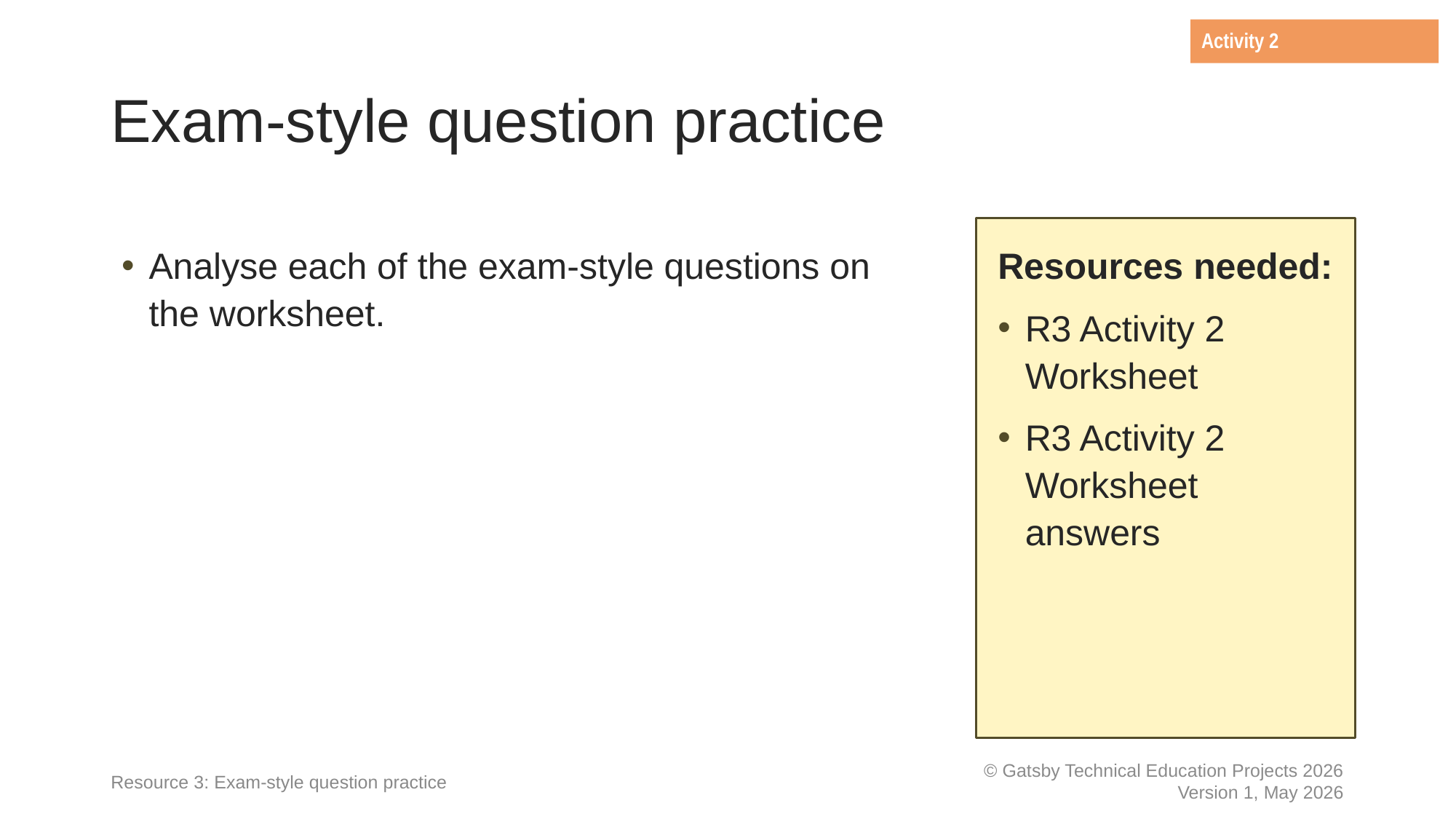

Activity 2
# Exam-style question practice
Analyse each of the exam-style questions on the worksheet.
Resources needed:
R3 Activity 2 Worksheet
R3 Activity 2 Worksheet answers
Resource 3: Exam-style question practice